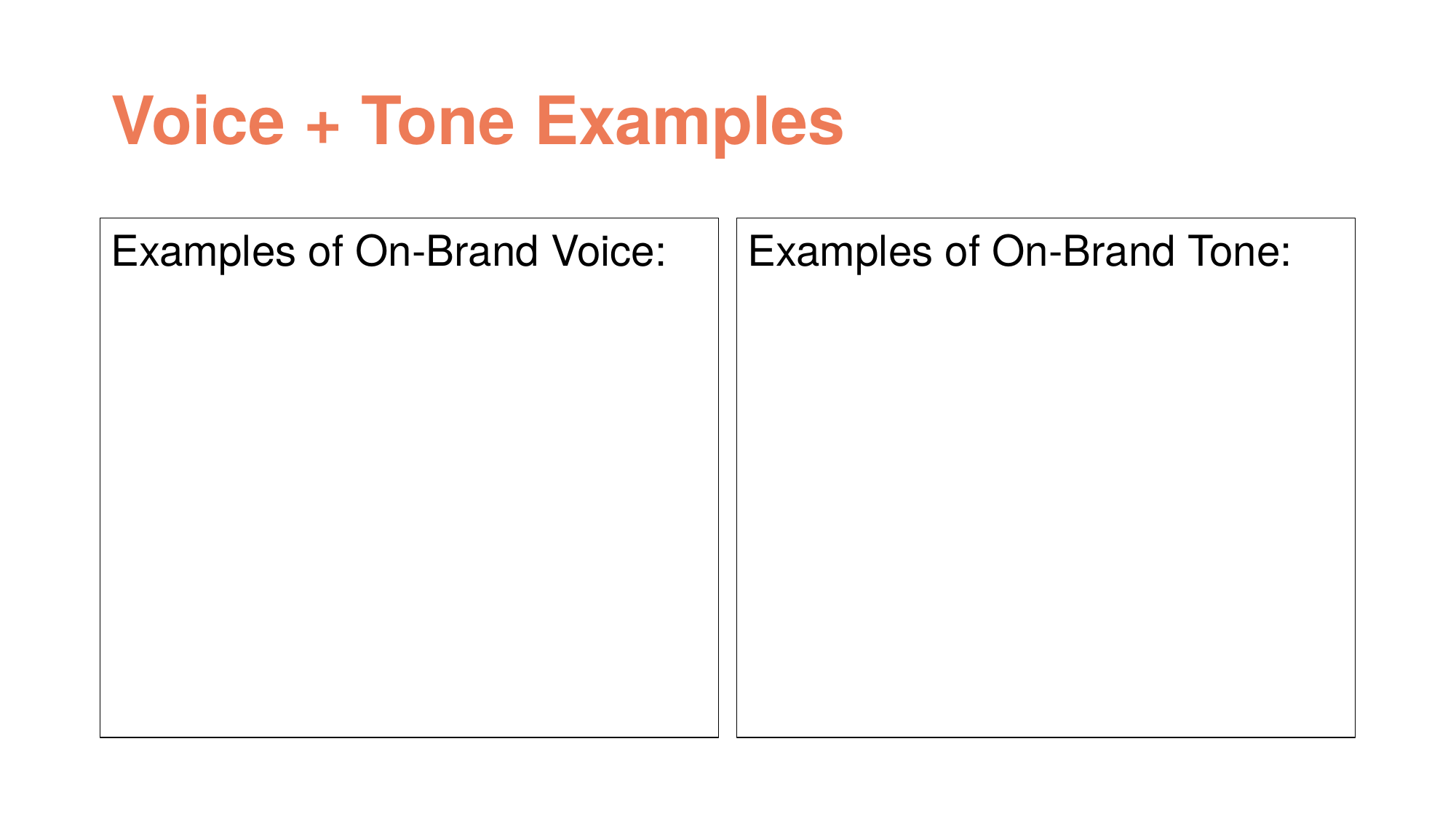

# Voice + Tone Examples
Examples of On-Brand Voice:
Examples of On-Brand Tone: